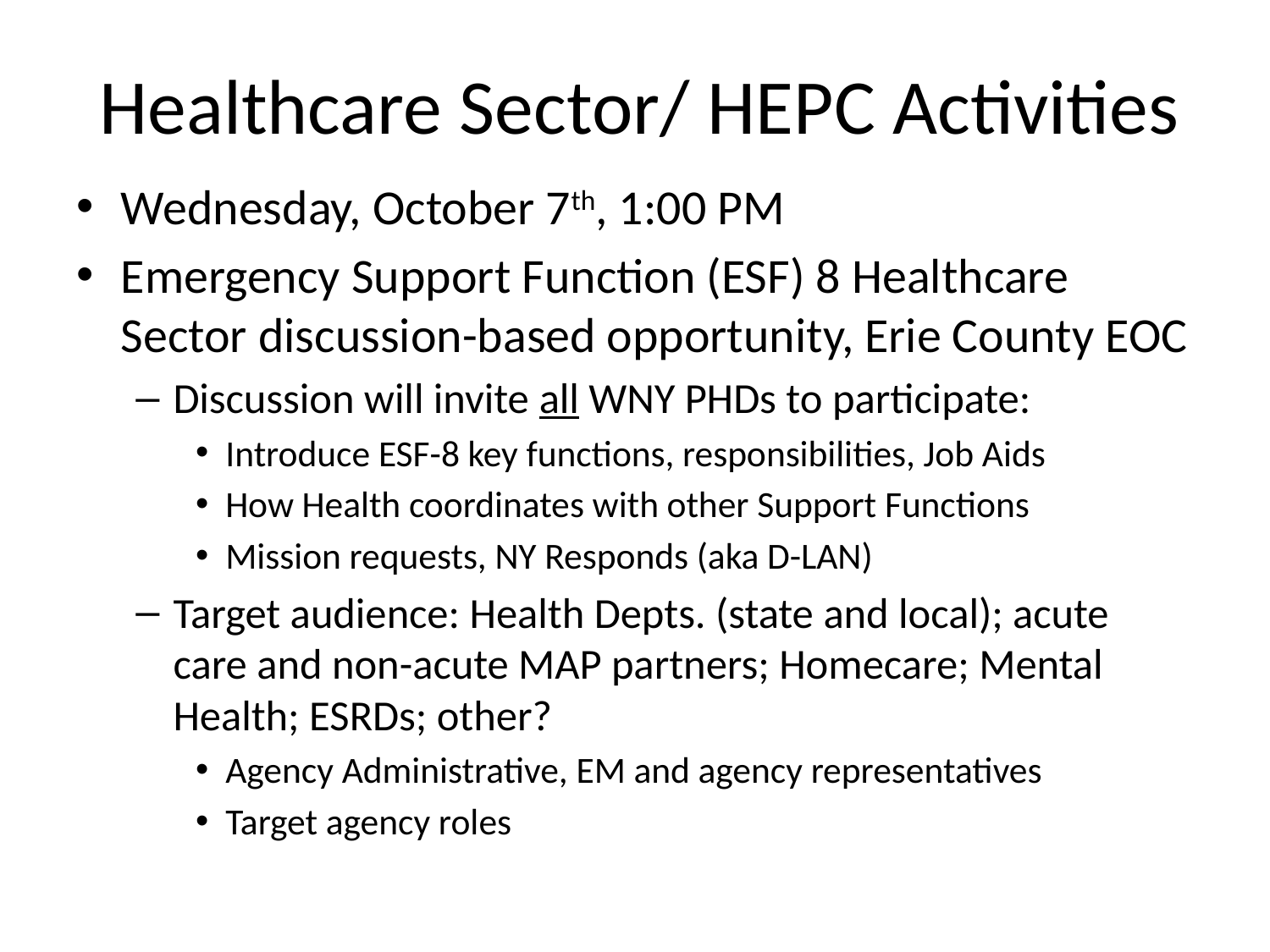

# Healthcare Sector/ HEPC Activities
Wednesday, October 7th, 1:00 PM
Emergency Support Function (ESF) 8 Healthcare Sector discussion-based opportunity, Erie County EOC
Discussion will invite all WNY PHDs to participate:
Introduce ESF-8 key functions, responsibilities, Job Aids
How Health coordinates with other Support Functions
Mission requests, NY Responds (aka D-LAN)
Target audience: Health Depts. (state and local); acute care and non-acute MAP partners; Homecare; Mental Health; ESRDs; other?
Agency Administrative, EM and agency representatives
Target agency roles